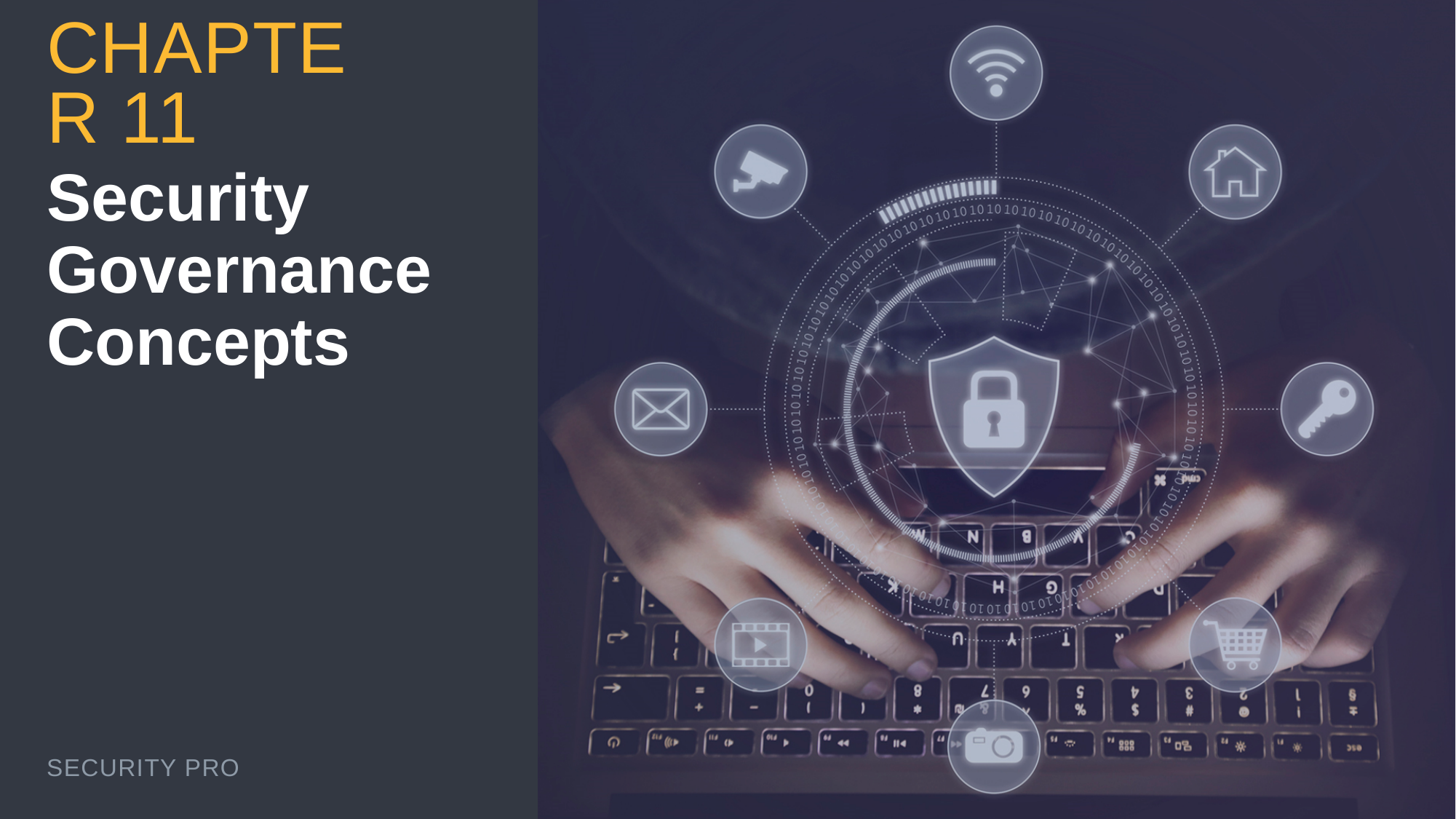

Chapter 11
# Security Governance Concepts
Security Pro